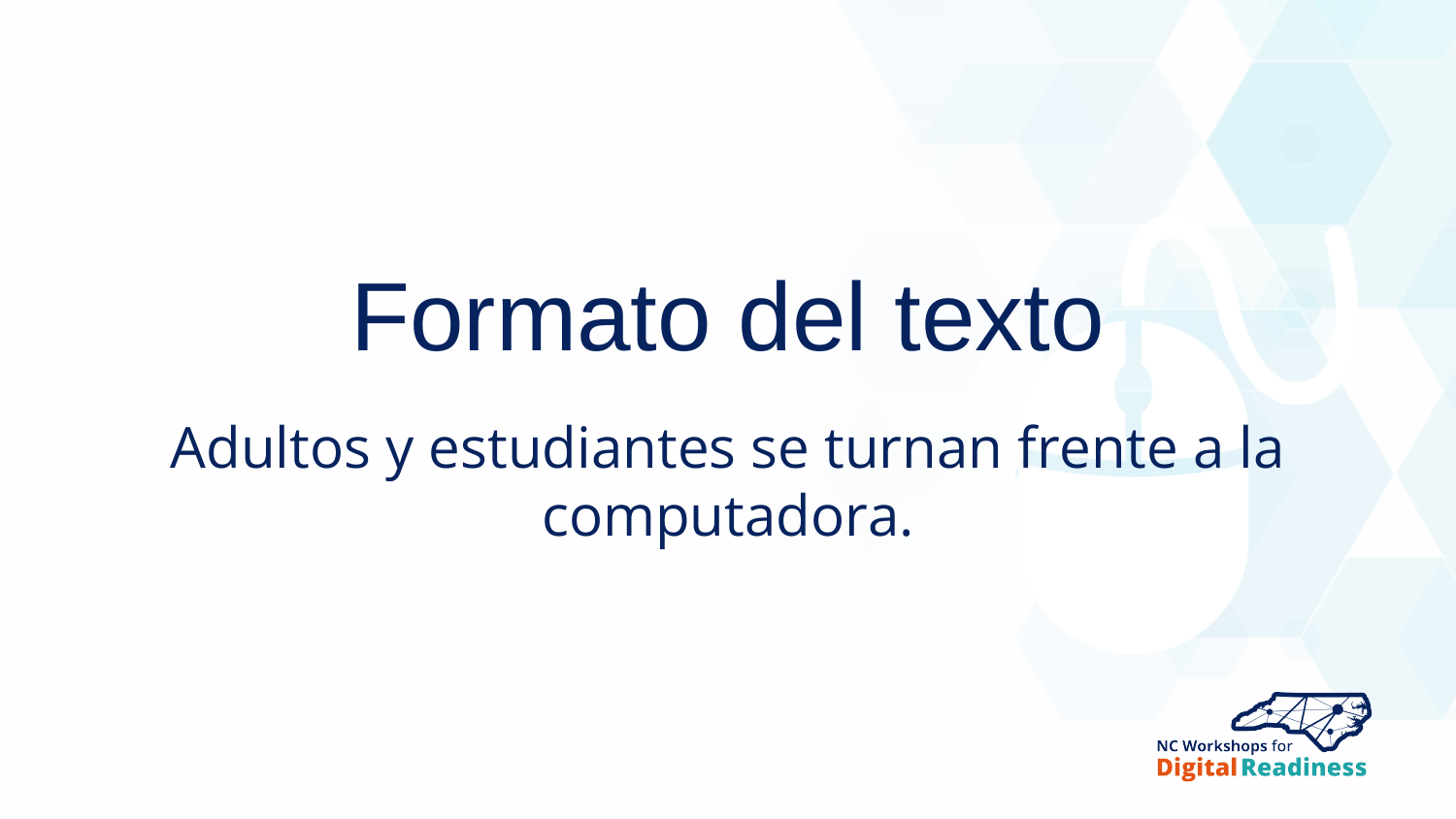

# Formato del texto
Adultos y estudiantes se turnan frente a la computadora.